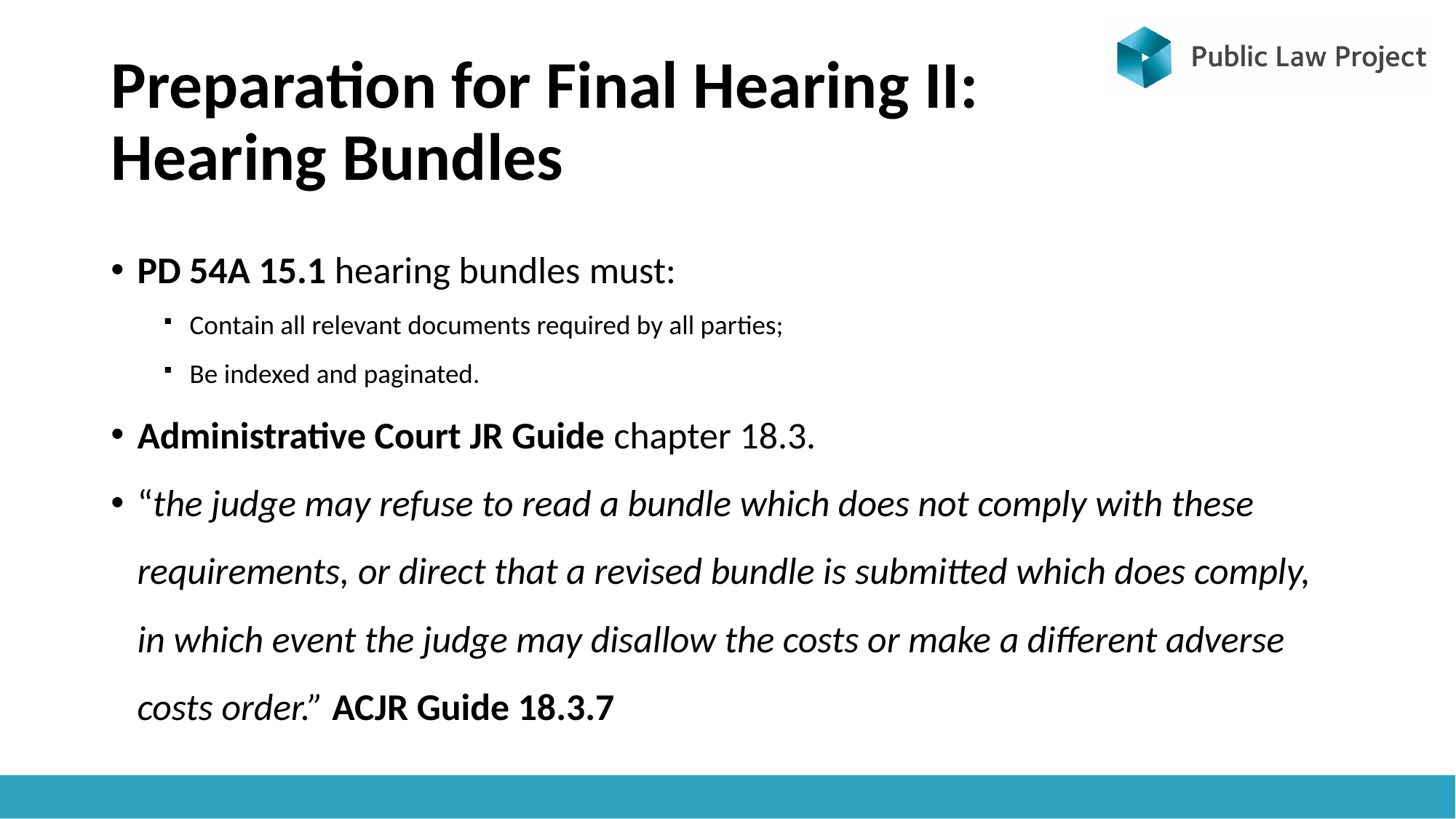

# Preparation for Final Hearing II: Hearing Bundles
PD 54A 15.1 hearing bundles must:
Contain all relevant documents required by all parties;
Be indexed and paginated.
Administrative Court JR Guide chapter 18.3.
“the judge may refuse to read a bundle which does not comply with these requirements, or direct that a revised bundle is submitted which does comply, in which event the judge may disallow the costs or make a different adverse costs order.” ACJR Guide 18.3.7